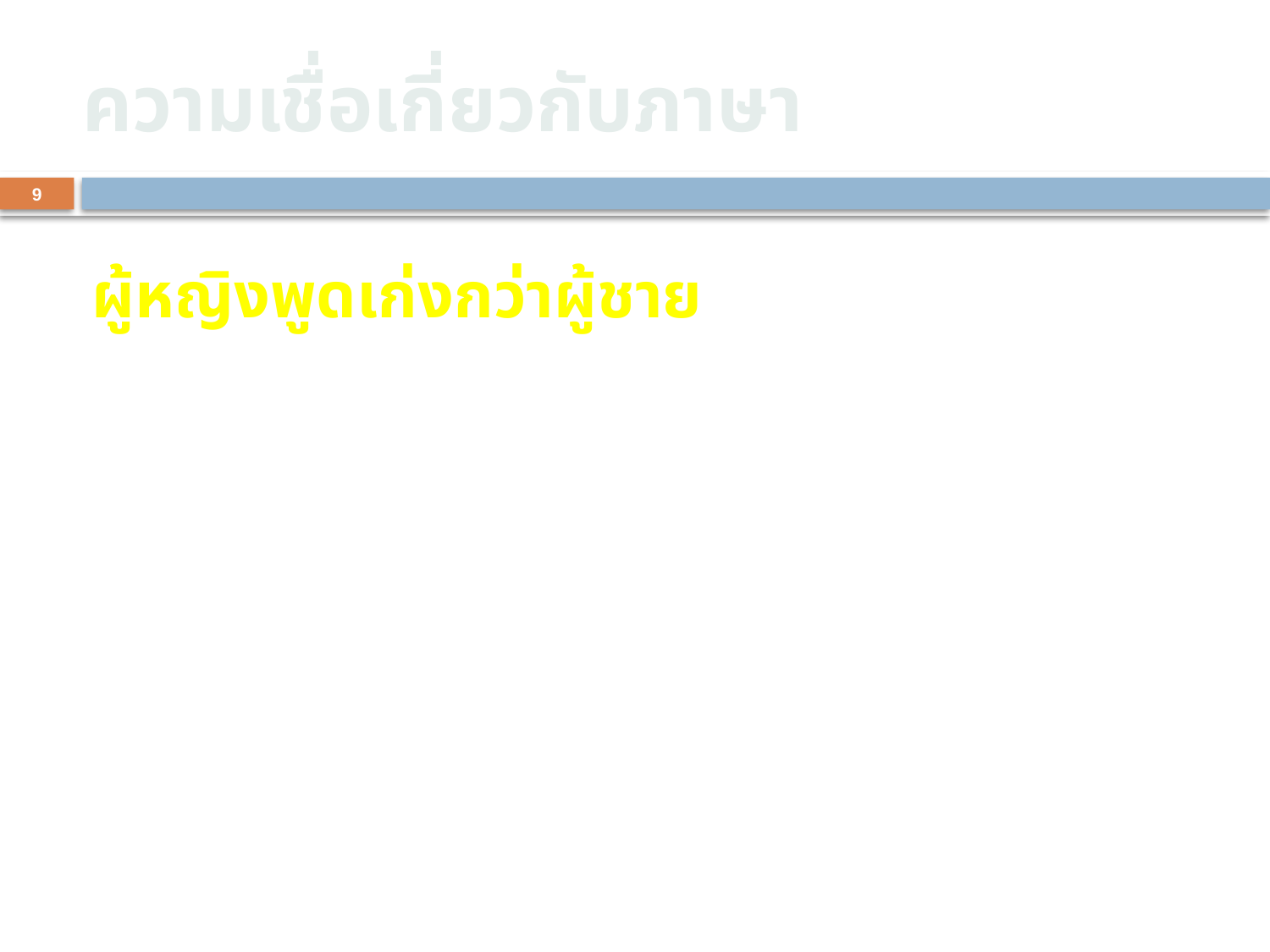

# ความเชื่อเกี่ยวกับภาษา
9
ผู้หญิงพูดเก่งกว่าผู้ชาย